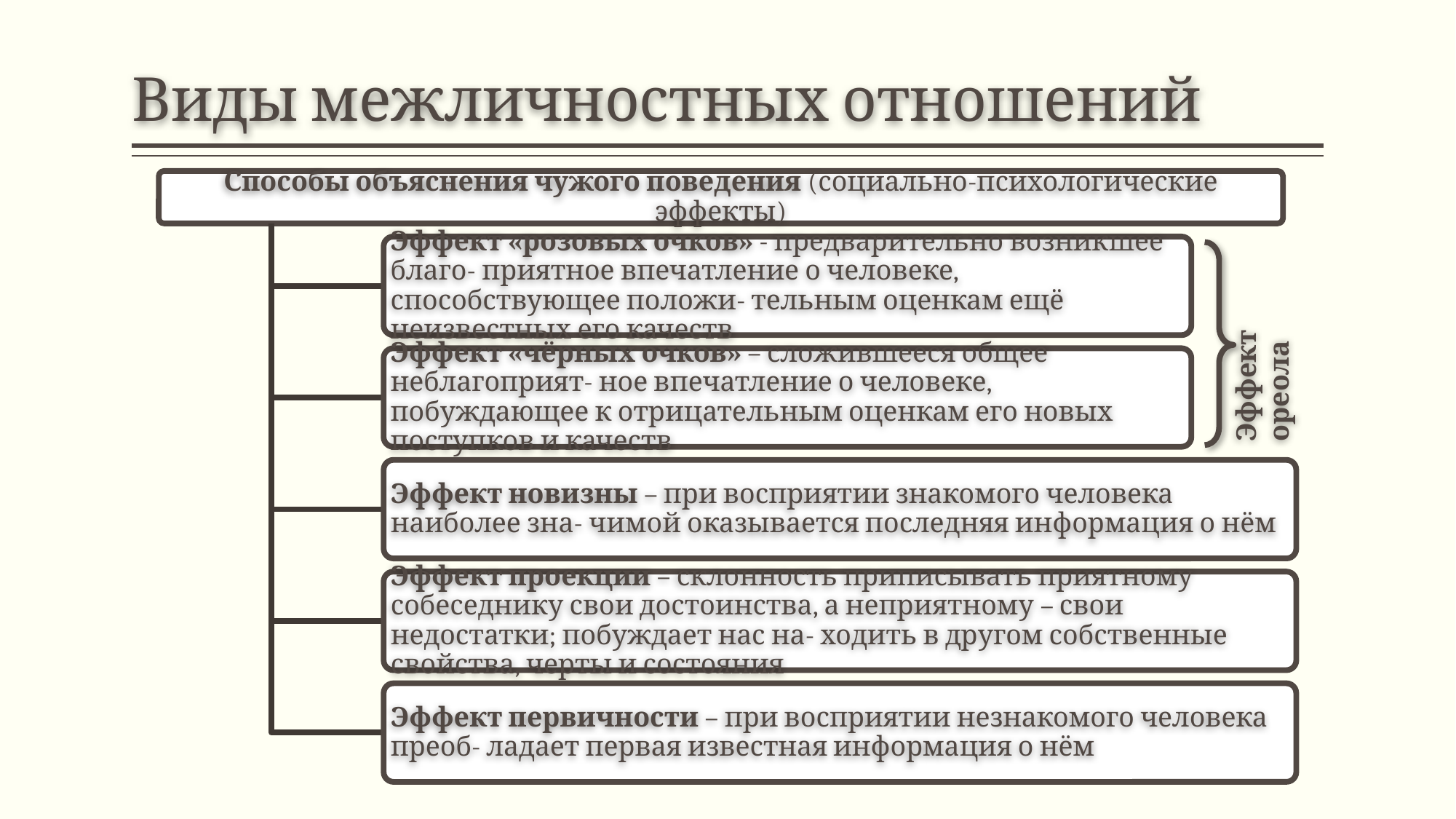

# Виды межличностных отношений

Способы объяснения чужого поведения (социально-психологические эффекты)

Эффект «розовых очков» - предварительно возникшее благо- приятное впечатление о человеке, способствующее положи- тельным оценкам ещё неизвестных его качеств

Эффект «чёрных очков» – сложившееся общее неблагоприят- ное впечатление о человеке, побуждающее к отрицательным оценкам его новых поступков и качеств

Эффект новизны – при восприятии знакомого человека наиболее зна- чимой оказывается последняя информация о нём

Эффект проекции – склонность приписывать приятному собеседнику свои достоинства, а неприятному – свои недостатки; побуждает нас на- ходить в другом собственные свойства, черты и состояния

Эффект первичности – при восприятии незнакомого человека преоб- ладает первая известная информация о нём

Эффект ореола